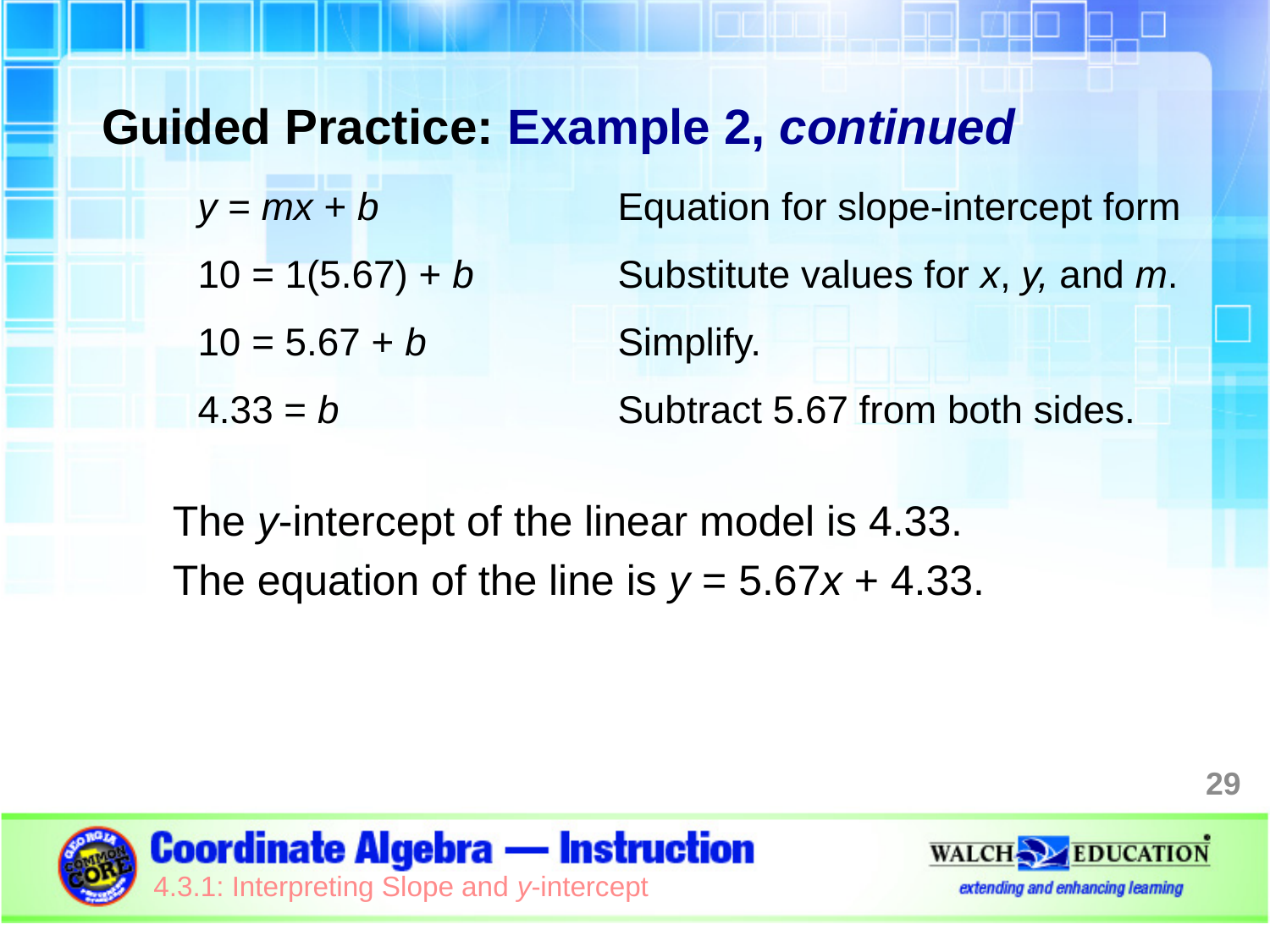

Guided Practice: Example 2, continued

The y-intercept of the linear model is 4.33.
The equation of the line is y = 5.67x + 4.33.

| y = mx + b | Equation for slope-intercept form |
| --- | --- |
| 10 = 1(5.67) + b | Substitute values for x, y, and m. |
| 10 = 5.67 + b | Simplify. |
| 4.33 = b | Subtract 5.67 from both sides. |
29
4.3.1: Interpreting Slope and y-intercept